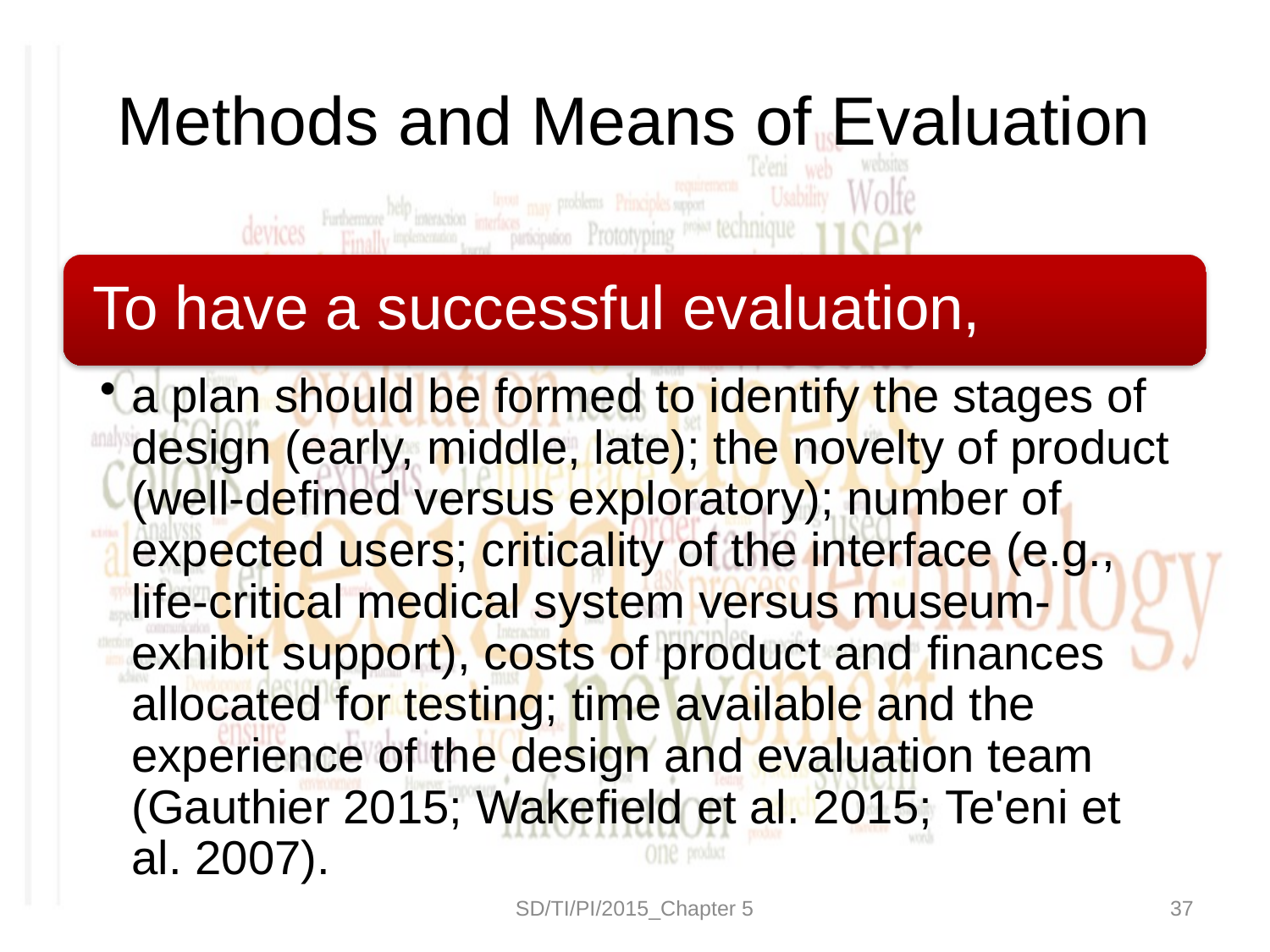

# Methods and Means of Evaluation
To have a successful evaluation,
a plan should be formed to identify the stages of design (early, middle, late); the novelty of product (well-defined versus exploratory); number of expected users; criticality of the interface (e.g., life-critical medical system versus museum-exhibit support), costs of product and finances allocated for testing; time available and the experience of the design and evaluation team (Gauthier 2015; Wakefield et al. 2015; Te'eni et al. 2007).
SD/TI/PI/2015_Chapter 5
37